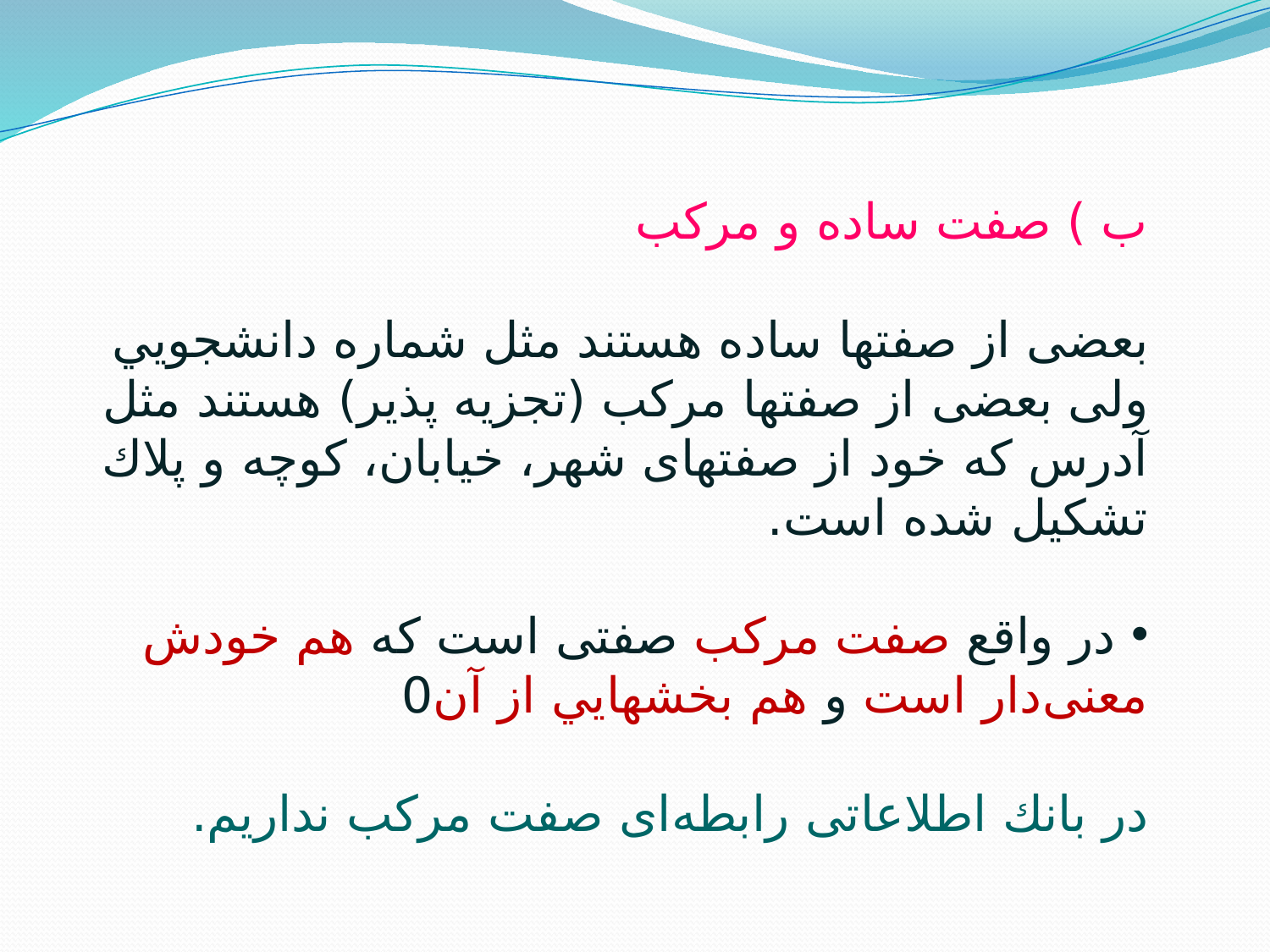

ب ) صفت ساده و مركب

بعضی از صفتها ساده هستند مثل شماره دانشجويي ولی بعضی از صفتها مركب (تجزيه پذير) هستند مثل آدرس كه خود از صفتهای شهر، خيابان، كوچه و پلاك تشكيل شده است.

 در واقع صفت مركب صفتی است كه هم خودش معنی‌دار است و هم بخشهايي از آن0

در بانك اطلاعاتی رابطه‌ای صفت مركب نداريم.